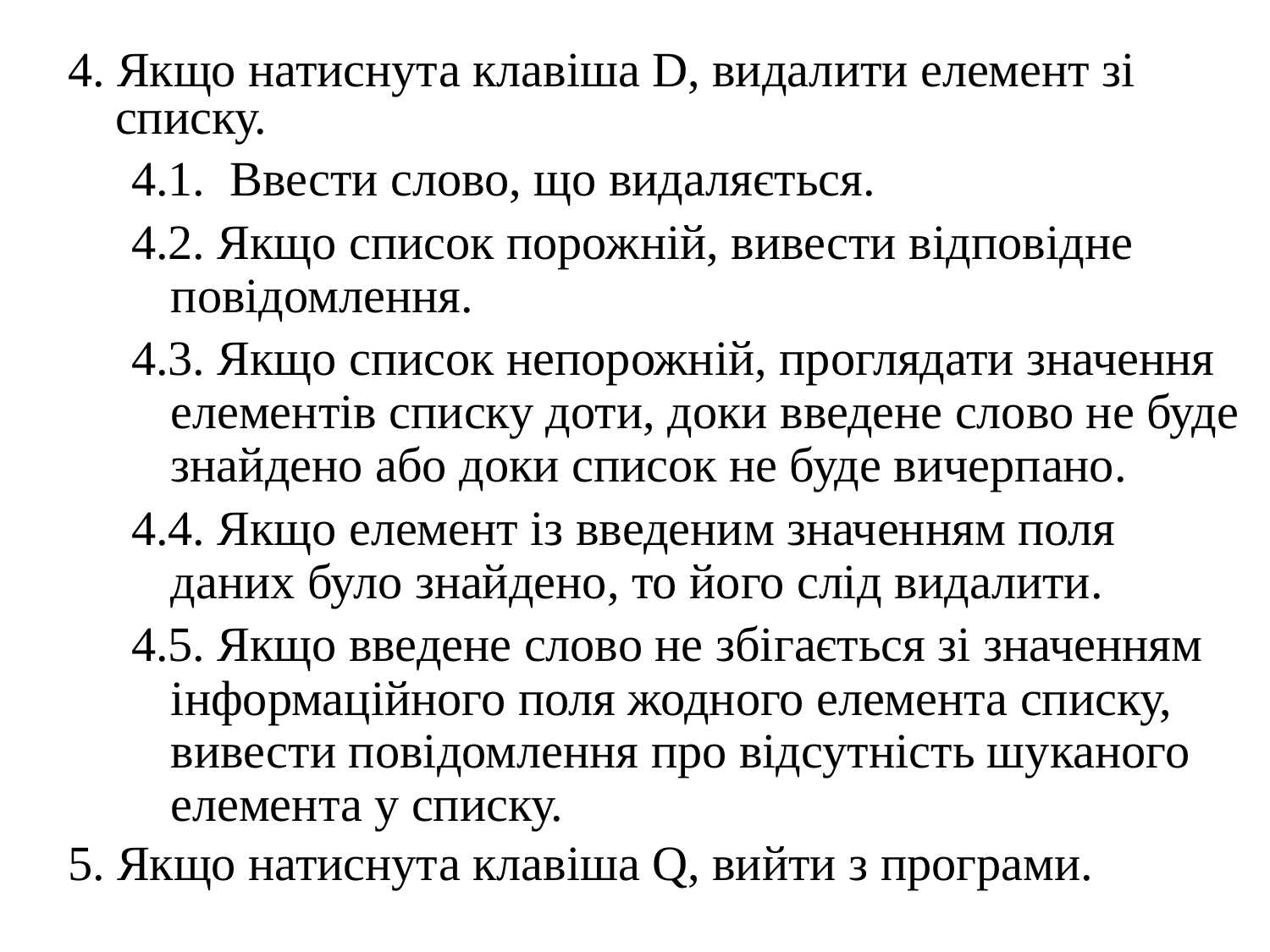

4. Якщо натиснута клавіша D, видалити елемент зі списку.
4.1.  Ввести слово, що видаляється.
4.2. Якщо список порожній, вивести відповідне повідомлення.
4.3. Якщо список непорожній, проглядати значення елементів списку доти, доки введене слово не буде знайдено або доки список не буде вичерпано.
4.4. Якщо елемент із введеним значенням поля даних було знайдено, то його слід видалити.
4.5. Якщо введене слово не збігається зі значенням інформаційного поля жодного елемента списку, вивести повідомлення про відсутність шуканого елемента у списку.
5. Якщо натиснута клавіша Q, вийти з програми.